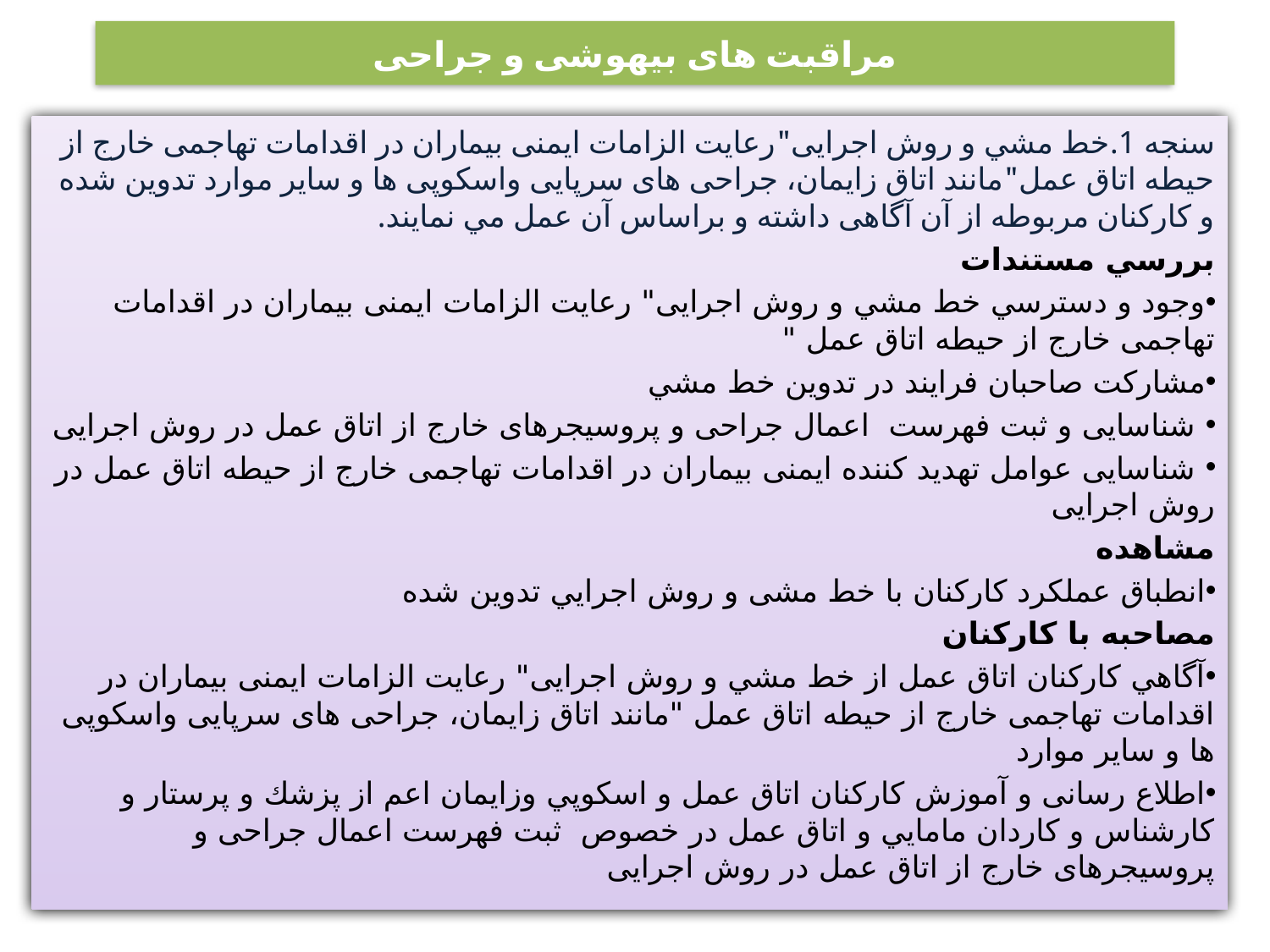

# مراقبت های بیهوشی و جراحی
سنجه 1.خط مشي و روش اجرایی"رعایت الزامات ایمنی بیماران در اقدامات تهاجمی خارج از حيطه اتاق عمل"مانند اتاق زايمان، جراحی های سرپایی واسکوپی ها و سایر موارد تدوين شده و كاركنان مربوطه از آن آگاهی داشته و براساس آن عمل مي نمايند.
بررسي مستندات
وجود و دسترسي خط مشي و روش اجرایی" رعایت الزامات ایمنی بیماران در اقدامات تهاجمی خارج از حيطه اتاق عمل "
مشاركت صاحبان فرايند در تدوين خط مشي
 شناسایی و ثبت فهرست  اعمال جراحی و پروسیجرهای خارج از اتاق عمل در روش اجرایی
 شناسایی عوامل تهدید کننده ایمنی بیماران در اقدامات تهاجمی خارج از حيطه اتاق عمل در روش اجرایی
مشاهده
انطباق عملکرد کارکنان با خط مشی و روش اجرايي تدوين شده
مصاحبه با كاركنان
آگاهي كاركنان اتاق عمل از خط مشي و روش اجرایی" رعایت الزامات ایمنی بیماران در اقدامات تهاجمی خارج از حيطه اتاق عمل "مانند اتاق زايمان، جراحی های سرپایی واسکوپی ها و سایر موارد
اطلاع رسانی و آموزش کارکنان اتاق عمل و اسكوپي وزايمان اعم از پزشك و پرستار و كارشناس و كاردان مامايي و اتاق عمل در خصوص  ثبت فهرست اعمال جراحی و پروسیجرهای خارج از اتاق عمل در روش اجرایی